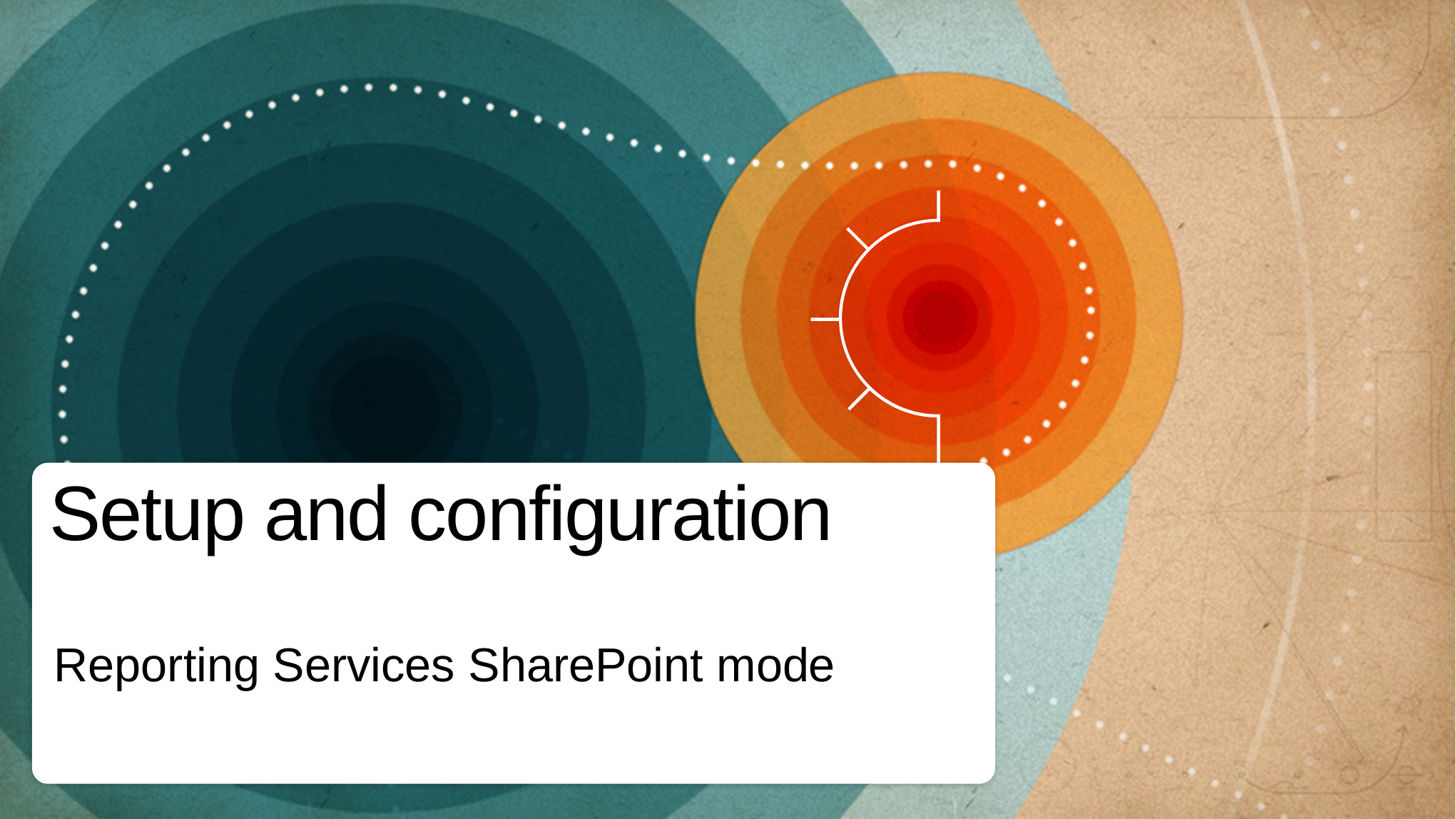

# Setup and configuration
Reporting Services SharePoint mode